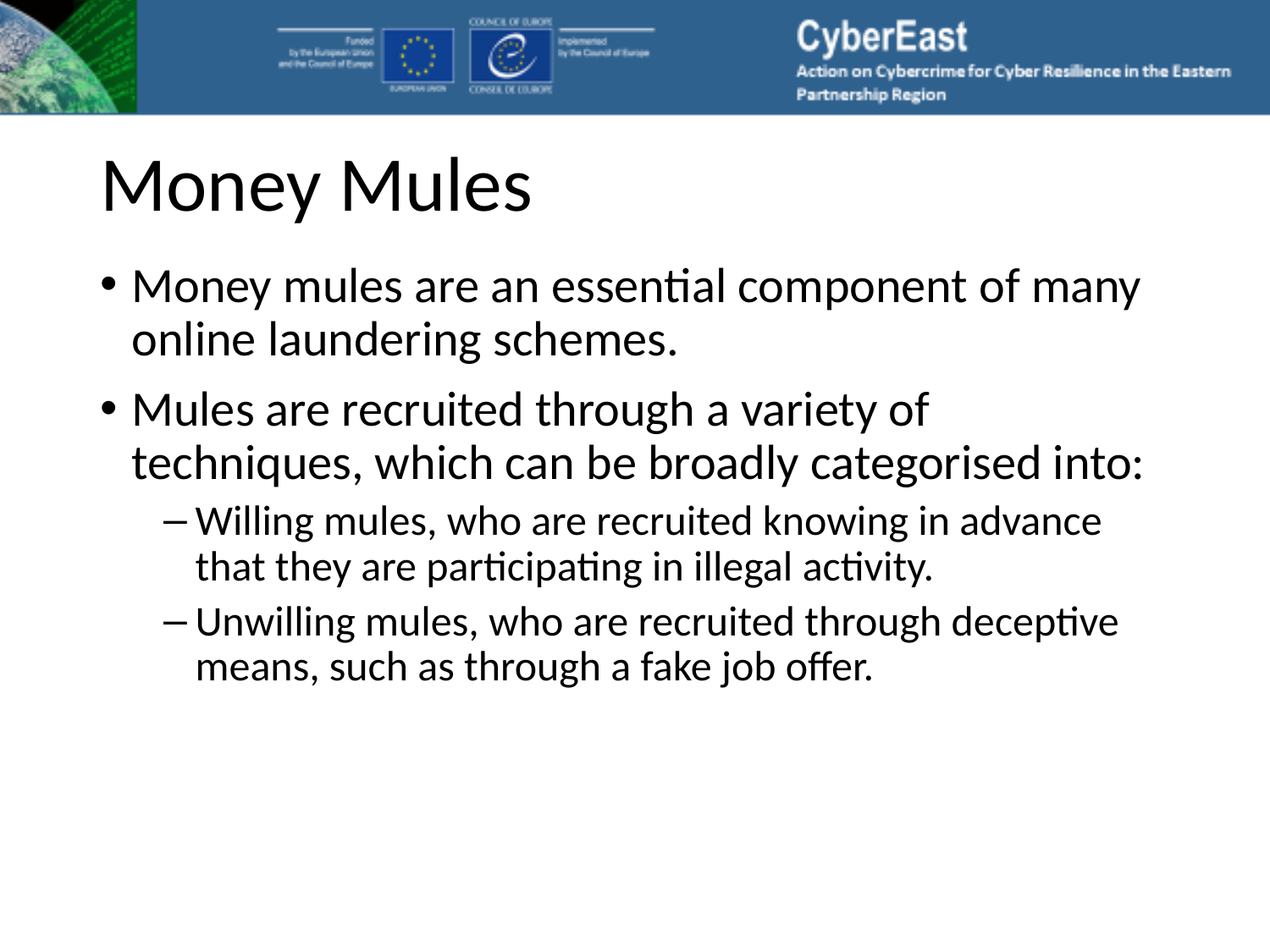

# Money Mules
Money mules are an essential component of many online laundering schemes.
Mules are recruited through a variety of techniques, which can be broadly categorised into:
Willing mules, who are recruited knowing in advance that they are participating in illegal activity.
Unwilling mules, who are recruited through deceptive means, such as through a fake job offer.